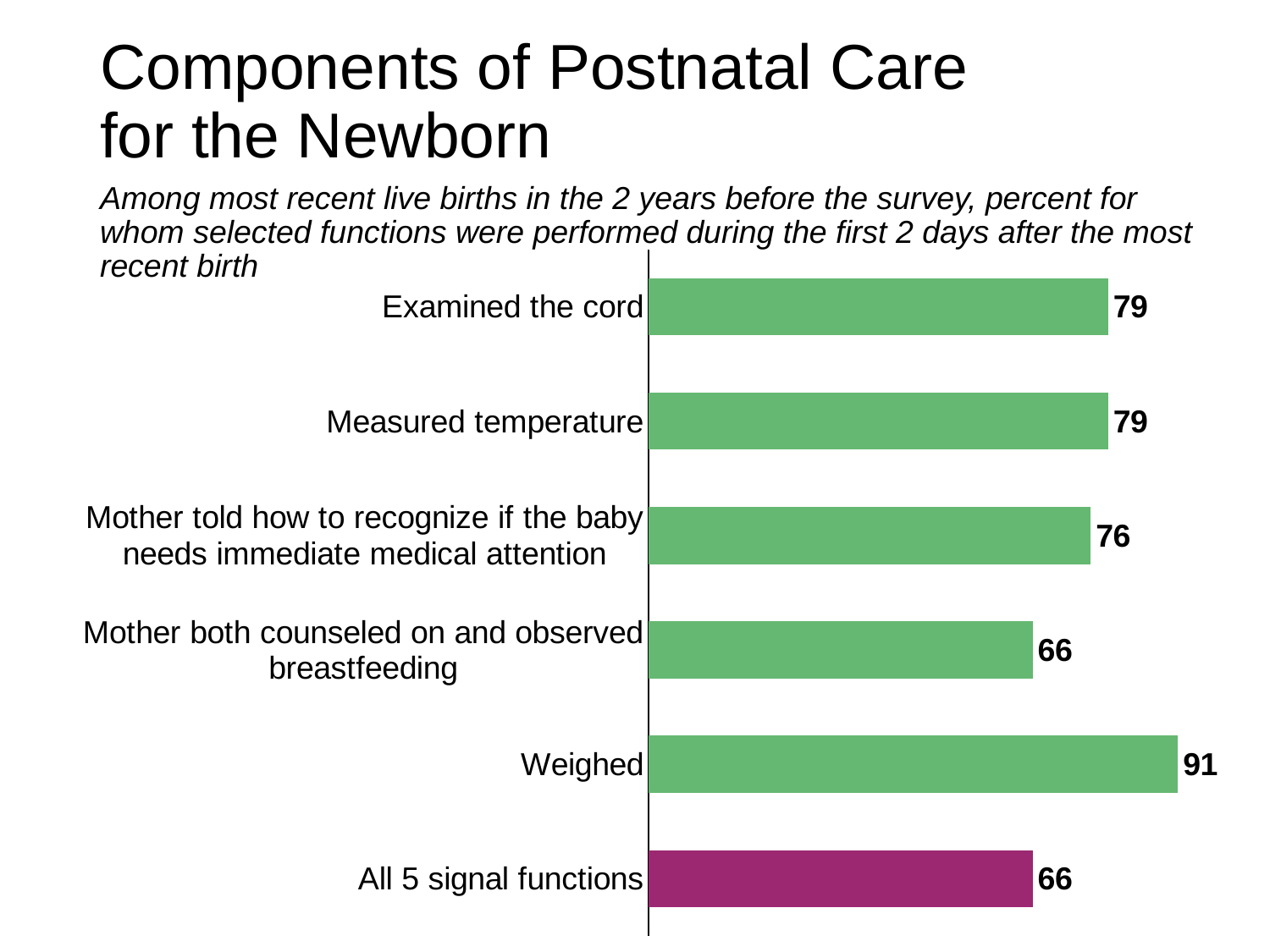

# Components of Postnatal Care for the Newborn
Among most recent live births in the 2 years before the survey, percent for whom selected functions were performed during the first 2 days after the most recent birth

### Chart

| Category | Column3 |
|---|---|
| All 5 signal functions | 66.0 |
| Weighed | 91.0 |
| Mother both counseled on and observed breastfeeding | 66.0 |
| Mother told how to recognize if the baby needs immediate medical attention | 76.0 |
| Measured temperature | 79.0 |
| Examined the cord | 79.0 |